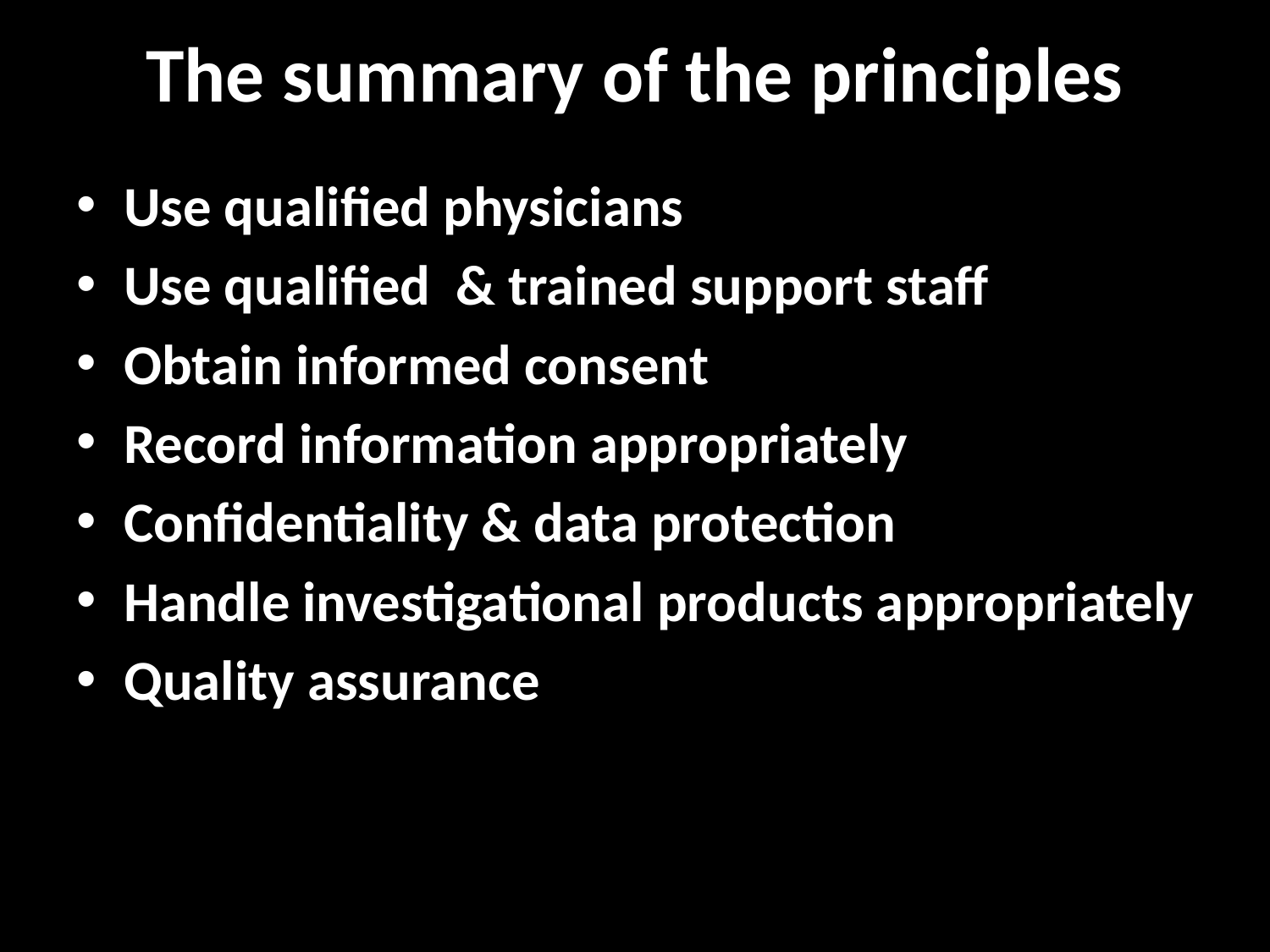

# The summary of the principles
Use qualified physicians
Use qualified  & trained support staff
Obtain informed consent
Record information appropriately
Confidentiality & data protection
Handle investigational products appropriately
Quality assurance